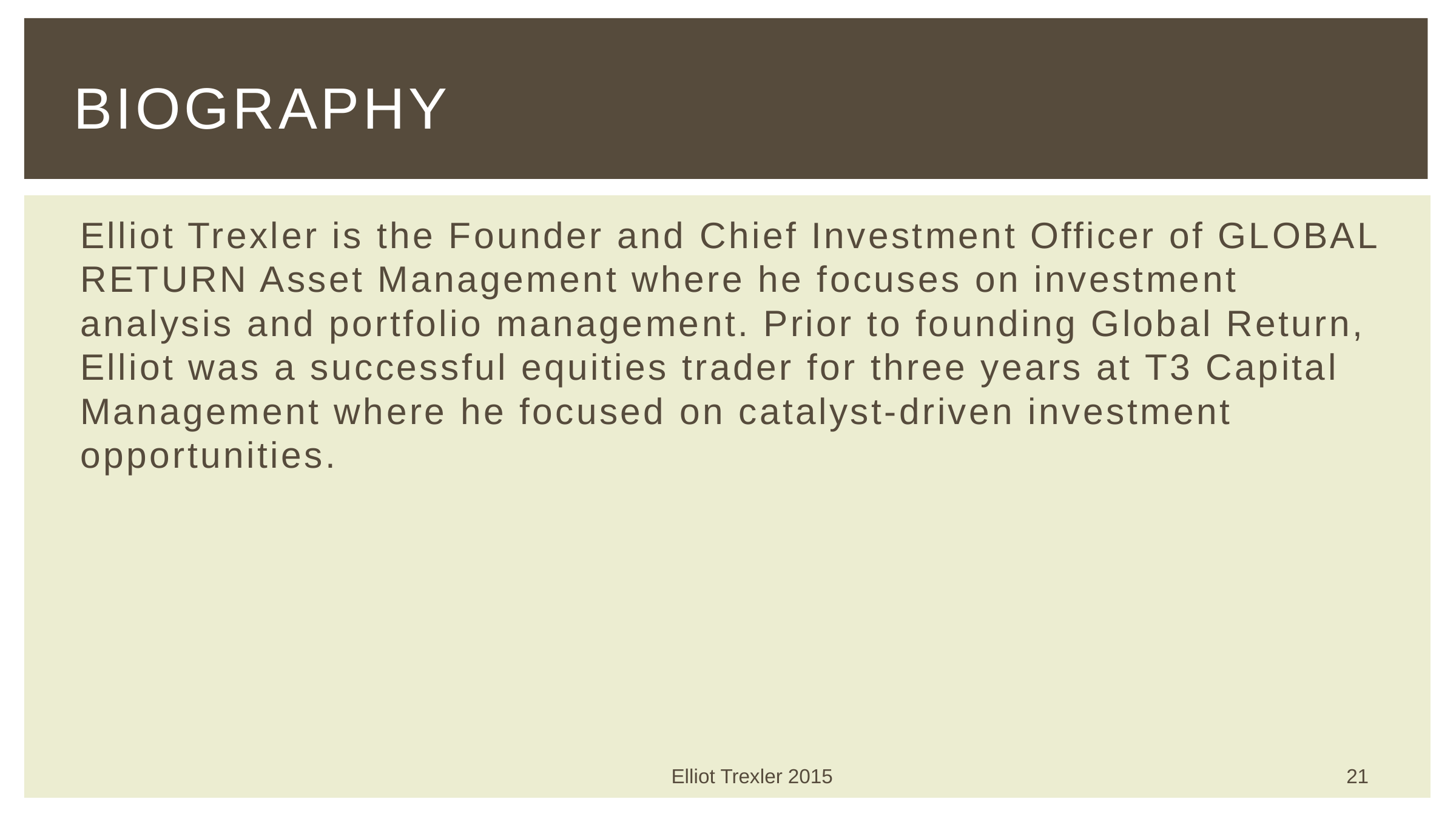

# Biography
Elliot Trexler is the Founder and Chief Investment Officer of GLOBAL RETURN Asset Management where he focuses on investment analysis and portfolio management. Prior to founding Global Return, Elliot was a successful equities trader for three years at T3 Capital Management where he focused on catalyst-driven investment opportunities.
21
Elliot Trexler 2015